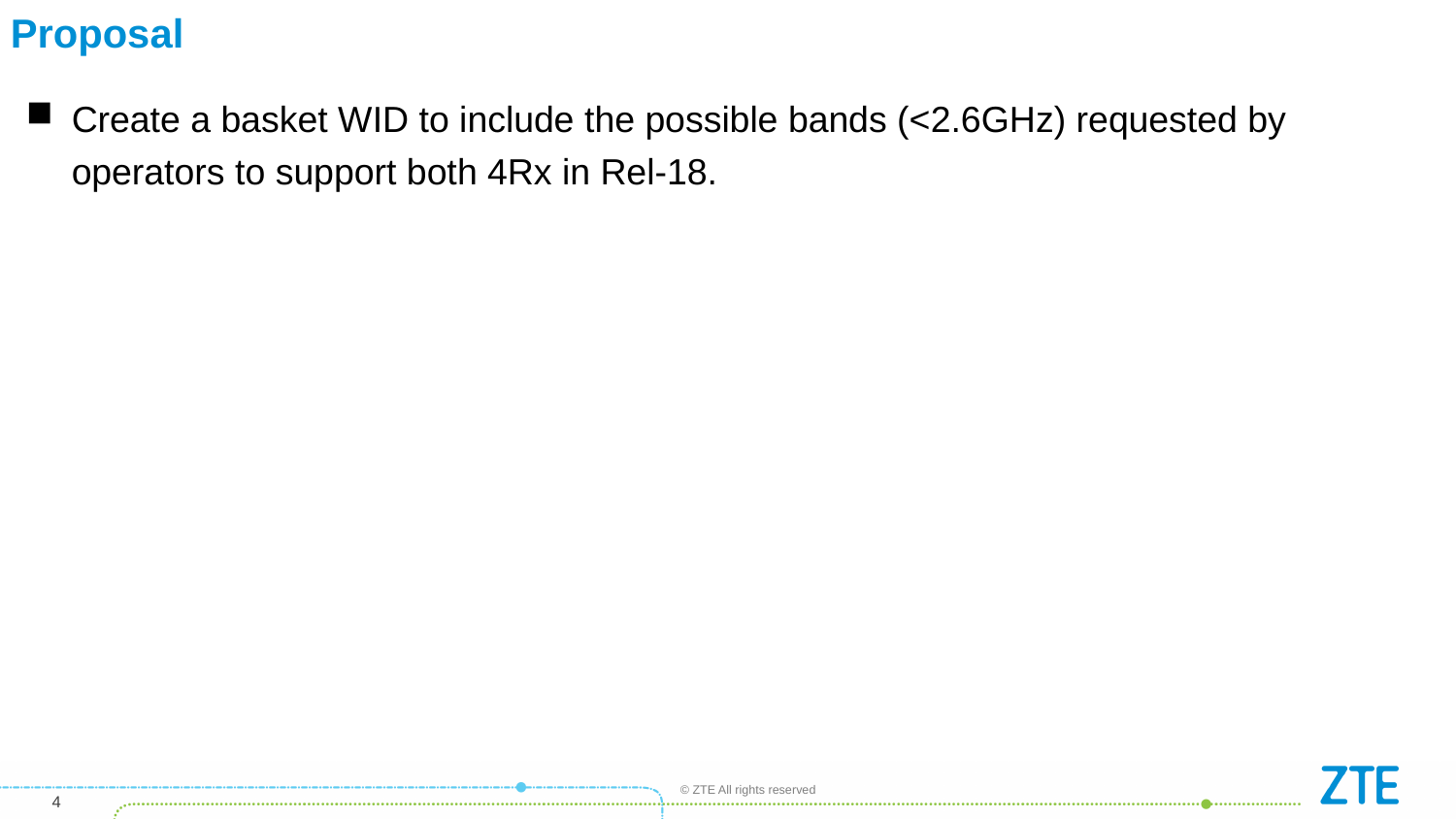

# Proposal
Create a basket WID to include the possible bands (<2.6GHz) requested by operators to support both 4Rx in Rel-18.